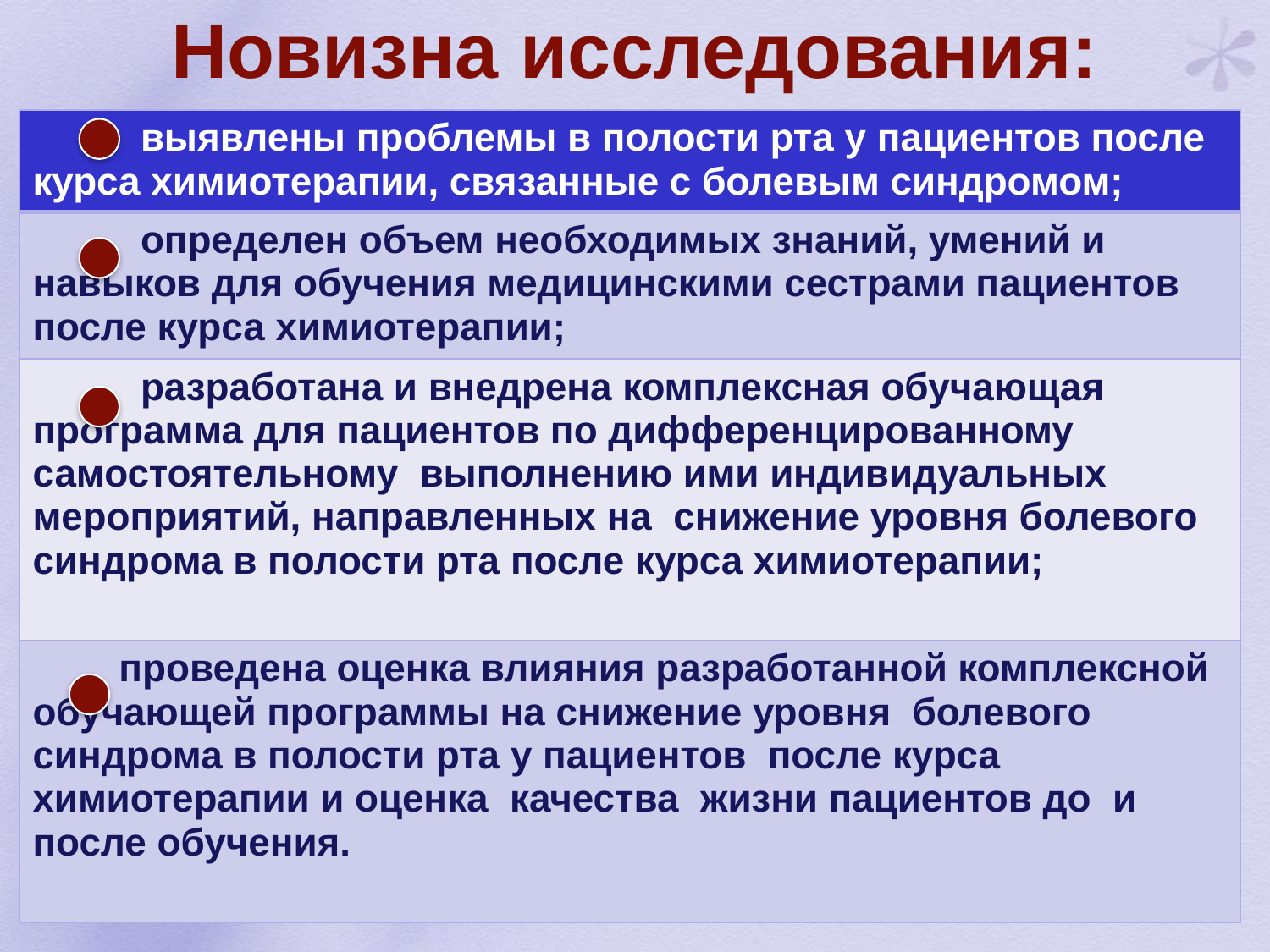

# Новизна исследования:
| выявлены проблемы в полости рта у пациентов после курса химиотерапии, связанные с болевым синдромом; |
| --- |
| определен объем необходимых знаний, умений и навыков для обучения медицинскими сестрами пациентов после курса химиотерапии; |
| разработана и внедрена комплексная обучающая программа для пациентов по дифференцированному самостоятельному выполнению ими индивидуальных мероприятий, направленных на снижение уровня болевого синдрома в полости рта после курса химиотерапии; |
| проведена оценка влияния разработанной комплексной обучающей программы на снижение уровня болевого синдрома в полости рта у пациентов после курса химиотерапии и оценка качества жизни пациентов до и после обучения. |